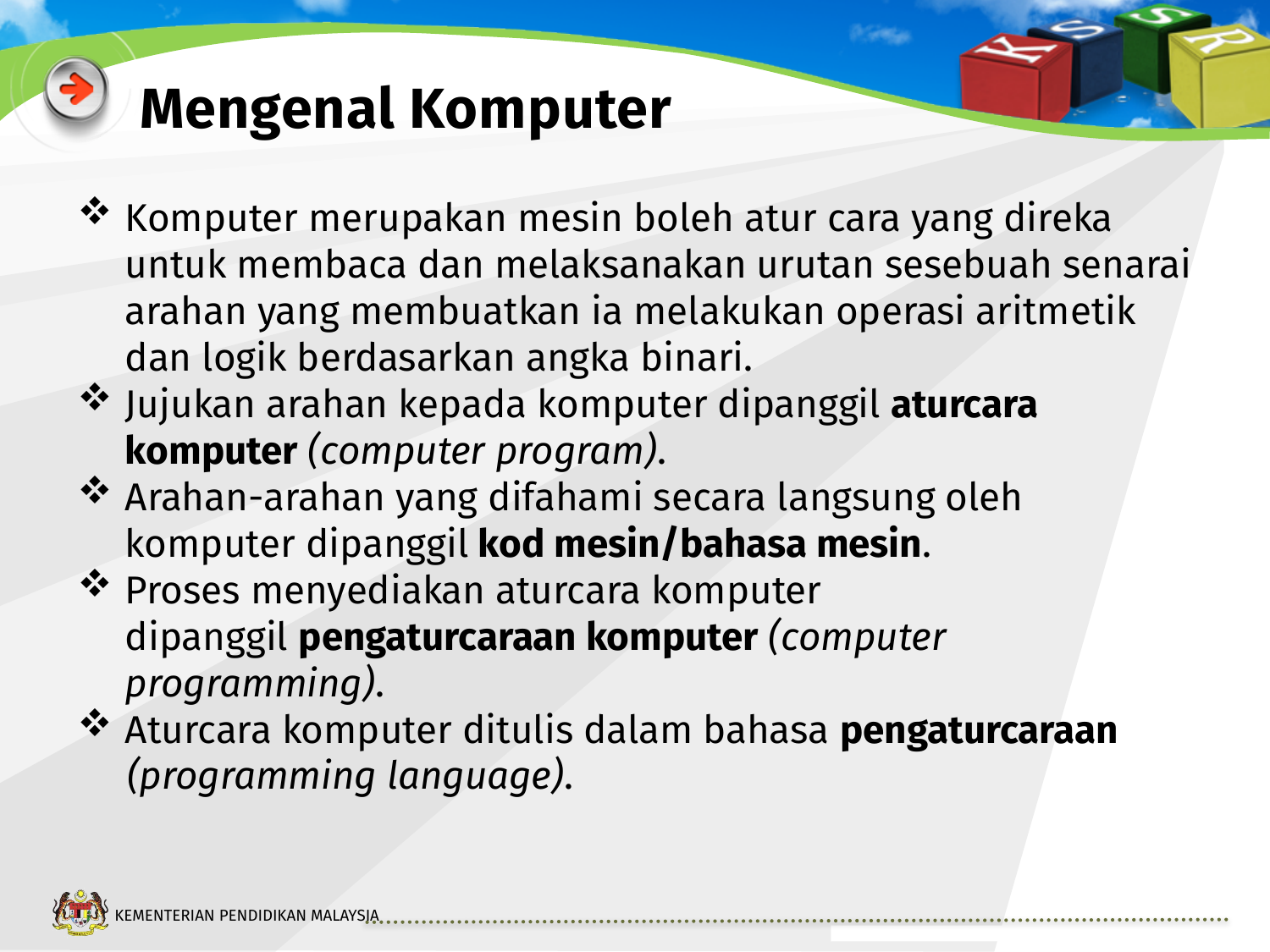

# Mengenal Komputer
Komputer merupakan mesin boleh atur cara yang direka untuk membaca dan melaksanakan urutan sesebuah senarai arahan yang membuatkan ia melakukan operasi aritmetik dan logik berdasarkan angka binari.
Jujukan arahan kepada komputer dipanggil aturcara komputer (computer program).
Arahan-arahan yang difahami secara langsung oleh komputer dipanggil kod mesin/bahasa mesin.
Proses menyediakan aturcara komputer dipanggil pengaturcaraan komputer (computer programming).
Aturcara komputer ditulis dalam bahasa pengaturcaraan
     (programming language).